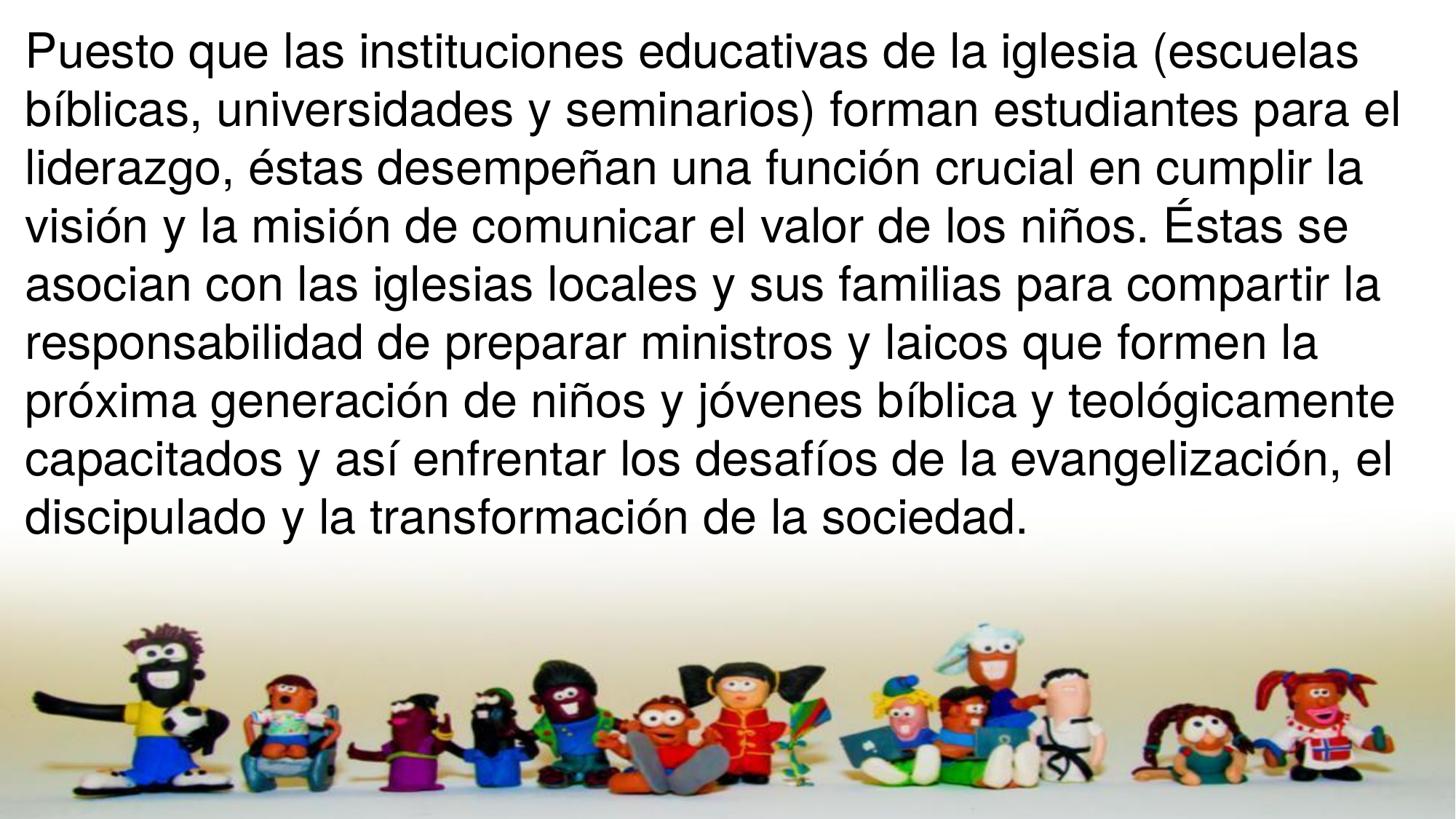

Puesto que las instituciones educativas de la iglesia (escuelas bíblicas, universidades y seminarios) forman estudiantes para el liderazgo, éstas desempeñan una función crucial en cumplir la visión y la misión de comunicar el valor de los niños. Éstas se asocian con las iglesias locales y sus familias para compartir la responsabilidad de preparar ministros y laicos que formen la próxima generación de niños y jóvenes bíblica y teológicamente capacitados y así enfrentar los desafíos de la evangelización, el discipulado y la transformación de la sociedad.